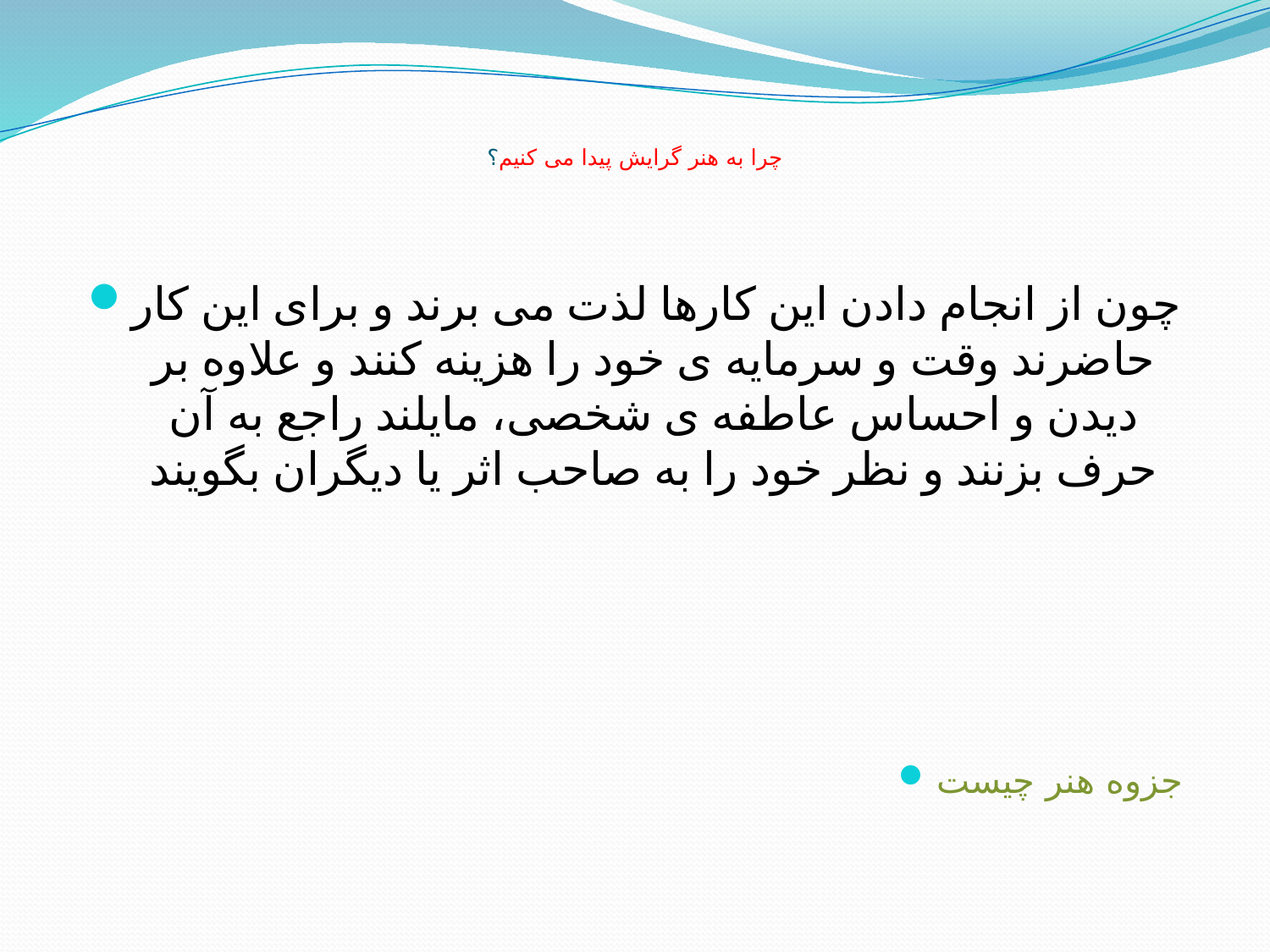

# چرا به هنر گرایش پیدا می کنیم؟
چون از انجام دادن این کارها لذت می برند و برای این کار حاضرند وقت و سرمایه ی خود را هزینه کنند و علاوه بر دیدن و احساس عاطفه ی شخصی، مایلند راجع به آن حرف بزنند و نظر خود را به صاحب اثر یا دیگران بگویند

جزوه هنر چیست